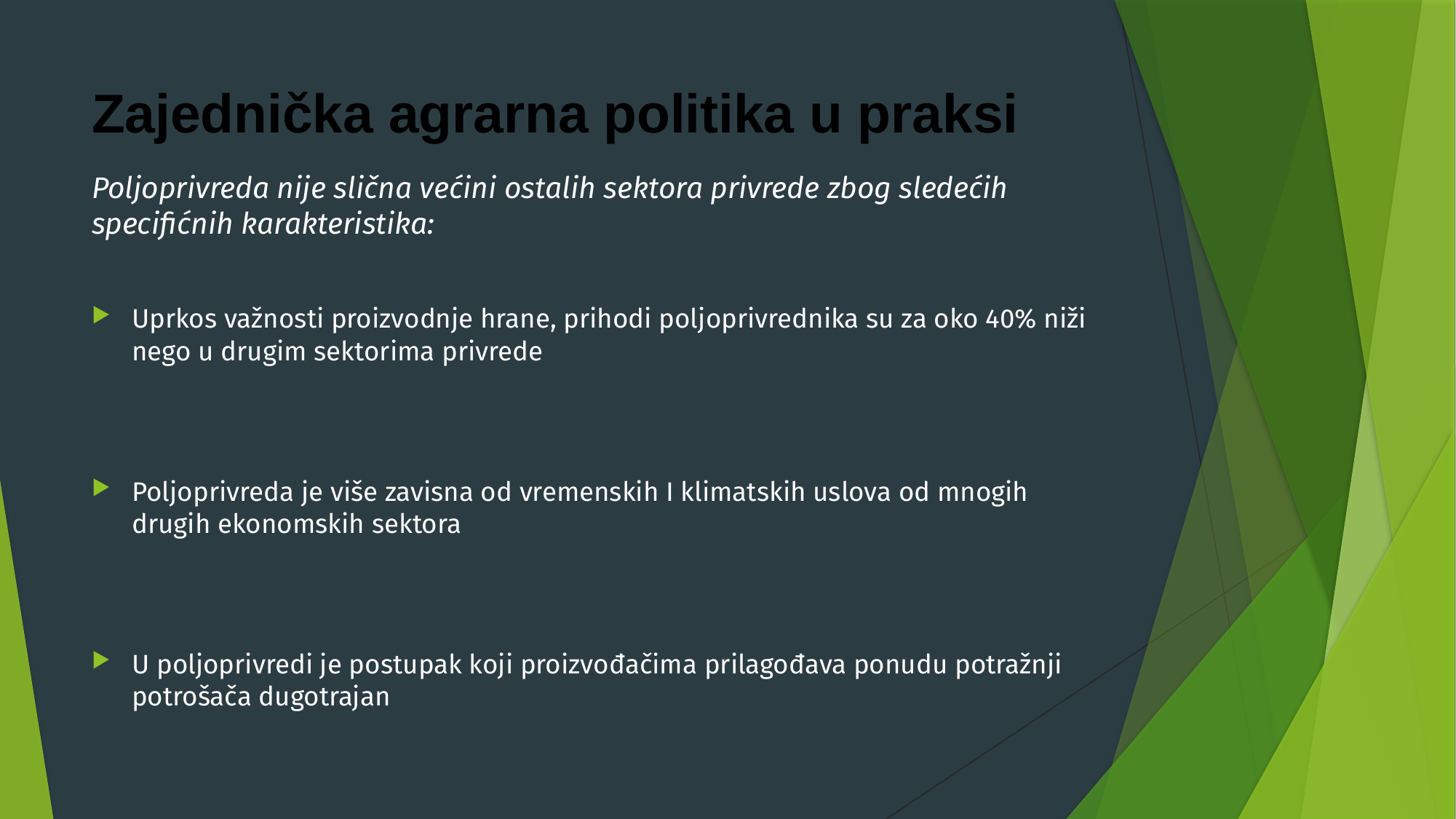

# Zajednička agrarna politika u praksi
Poljoprivreda nije slična većini ostalih sektora privrede zbog sledećih specifićnih karakteristika:

Uprkos važnosti proizvodnje hrane, prihodi poljoprivrednika su za oko 40% niži nego u drugim sektorima privrede

Poljoprivreda je više zavisna od vremenskih I klimatskih uslova od mnogih drugih ekonomskih sektora

U poljoprivredi je postupak koji proizvođačima prilagođava ponudu potražnji potrošača dugotrajan